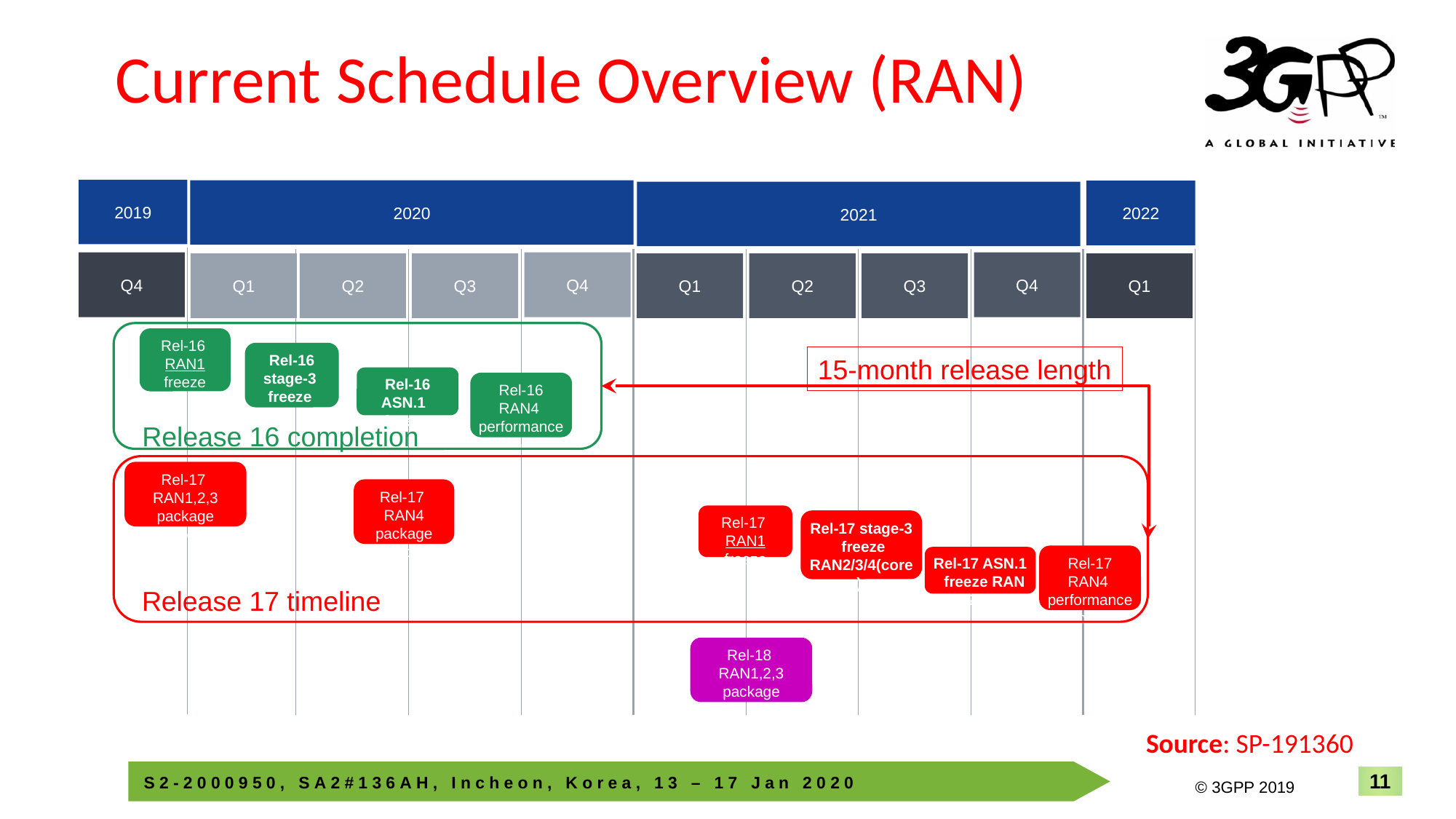

# Current Schedule Overview (RAN)
2019
2020
2022
2021
Q4
Q4
Q4
Q1
Q2
Q3
Q1
Q2
Q3
Q1

Rel-16
RAN1 freeze
Rel-16 stage-3  freeze
15-month release length
Rel-16 ASN.1   freeze
Rel-16 RAN4
performance completion
Release 16 completion

Rel-17
RAN1,2,3 package approval
Rel-17
RAN4 package approval
Rel-17
RAN1 freeze
Rel-17 stage-3  freeze RAN2/3/4(core)
Rel-17 RAN4
performance completion
Rel-17 ASN.1   freeze RAN 2/3
Release 17 timeline
Rel-18
RAN1,2,3 package approval (TBC)
Source: SP-191360